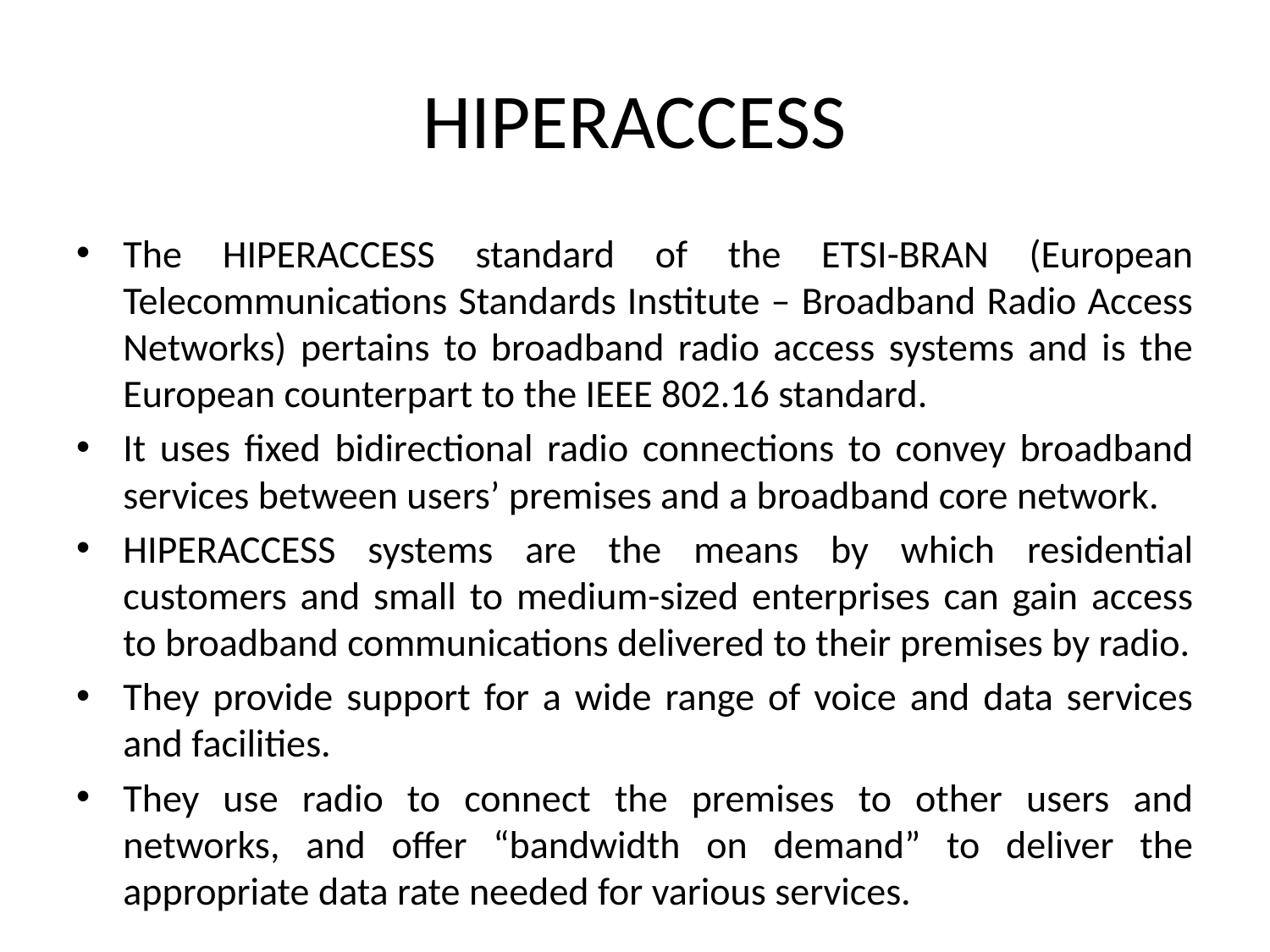

# HIPERACCESS
The HIPERACCESS standard of the ETSI-BRAN (European Telecommunications Standards Institute – Broadband Radio Access Networks) pertains to broadband radio access systems and is the European counterpart to the IEEE 802.16 standard.
It uses fixed bidirectional radio connections to convey broadband services between users’ premises and a broadband core network.
HIPERACCESS systems are the means by which residential customers and small to medium-sized enterprises can gain access to broadband communications delivered to their premises by radio.
They provide support for a wide range of voice and data services and facilities.
They use radio to connect the premises to other users and networks, and offer “bandwidth on demand” to deliver the appropriate data rate needed for various services.